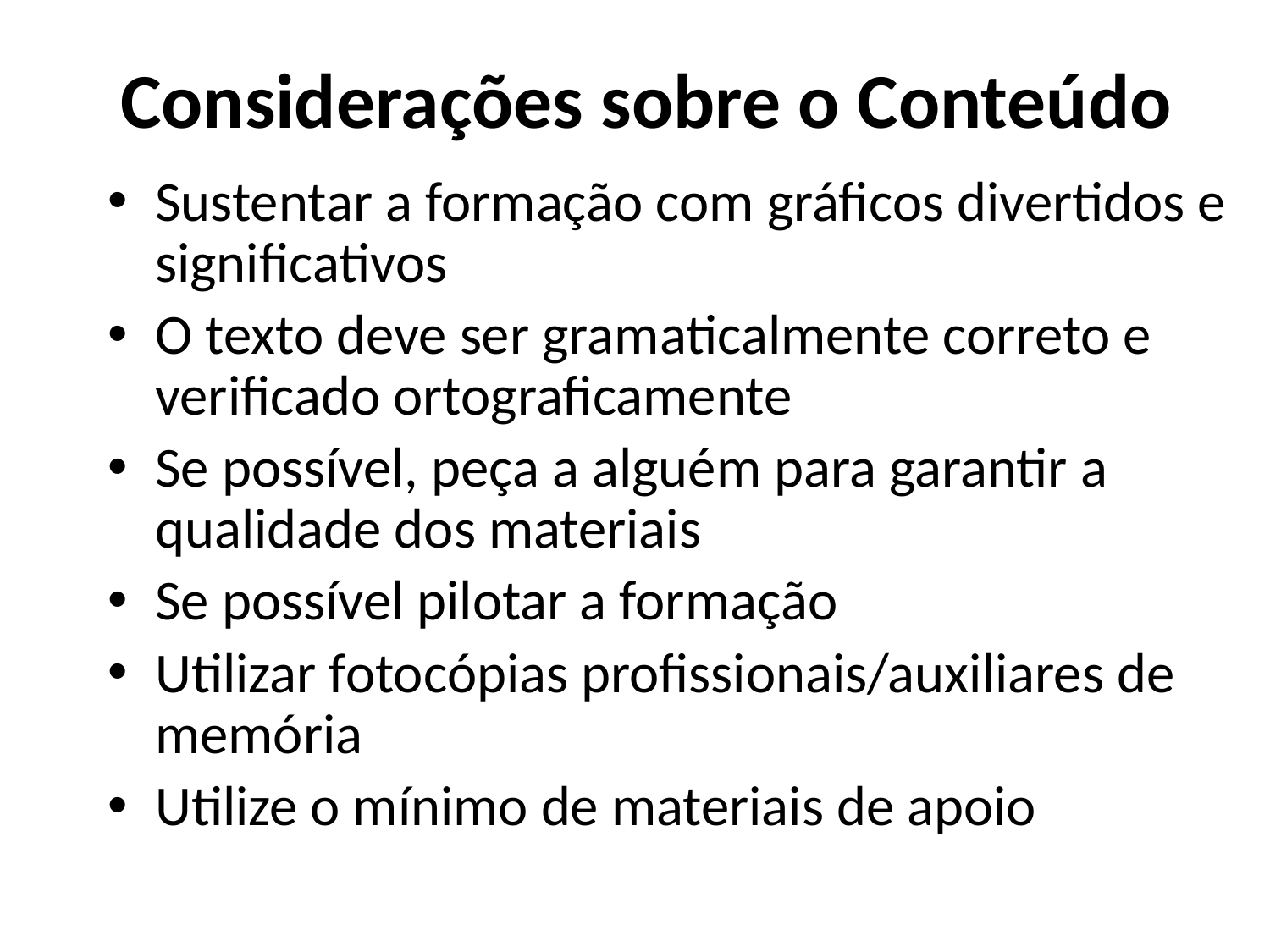

# Considerações sobre o Conteúdo
Sustentar a formação com gráficos divertidos e significativos
O texto deve ser gramaticalmente correto e verificado ortograficamente
Se possível, peça a alguém para garantir a qualidade dos materiais
Se possível pilotar a formação
Utilizar fotocópias profissionais/auxiliares de memória
Utilize o mínimo de materiais de apoio